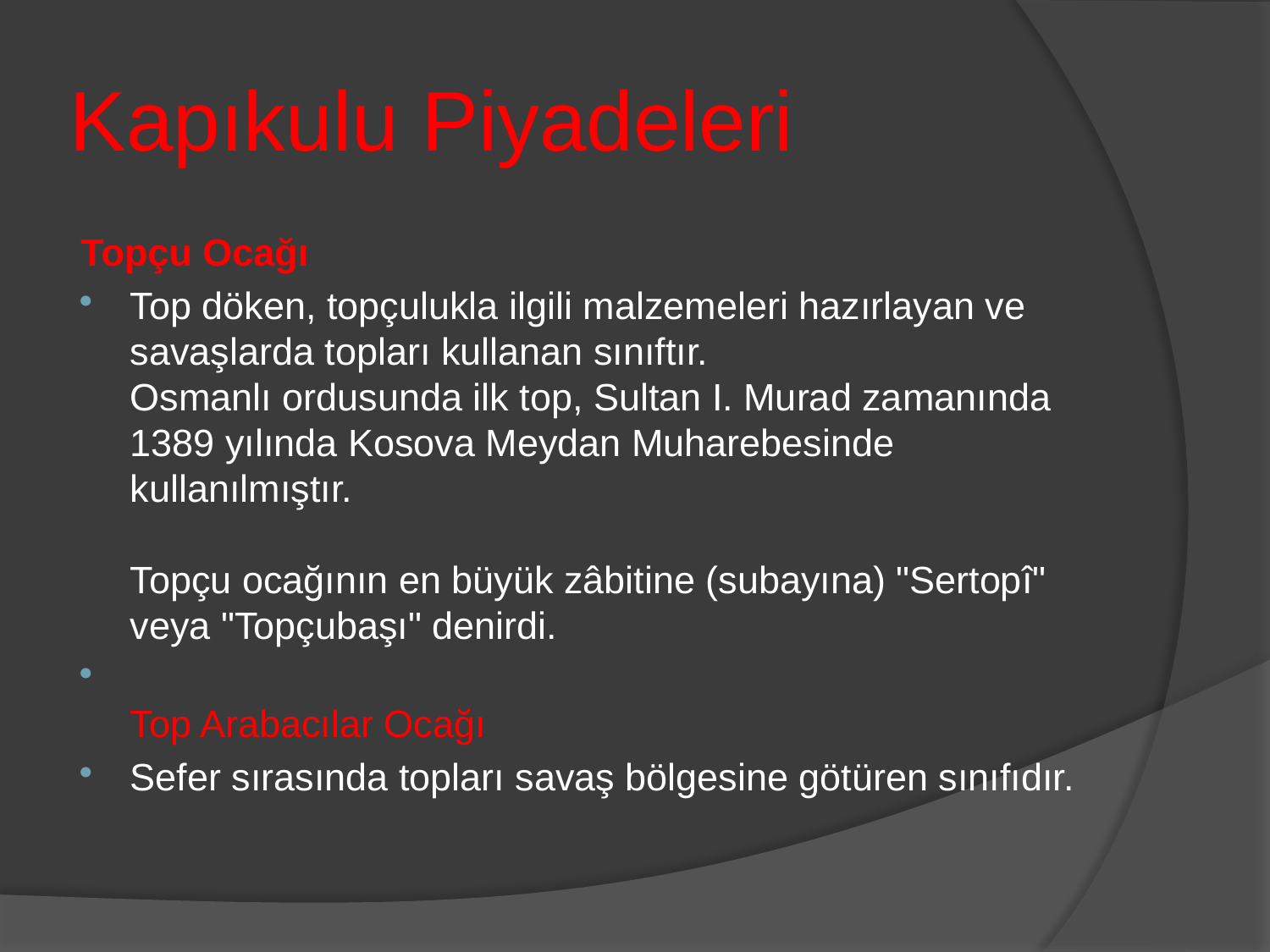

# Kapıkulu Piyadeleri
Topçu Ocağı
Top döken, topçulukla ilgili malzemeleri hazırlayan ve savaşlarda topları kullanan sınıftır.
Osmanlı ordusunda ilk top, Sultan I. Murad zamanında 1389 yılında Kosova Meydan Muharebesinde kullanılmıştır. 
Topçu ocağının en büyük zâbitine (subayına) "Sertopî" veya "Topçubaşı" denirdi.
 
Top Arabacılar Ocağı
Sefer sırasında topları savaş bölgesine götüren sınıfıdır.